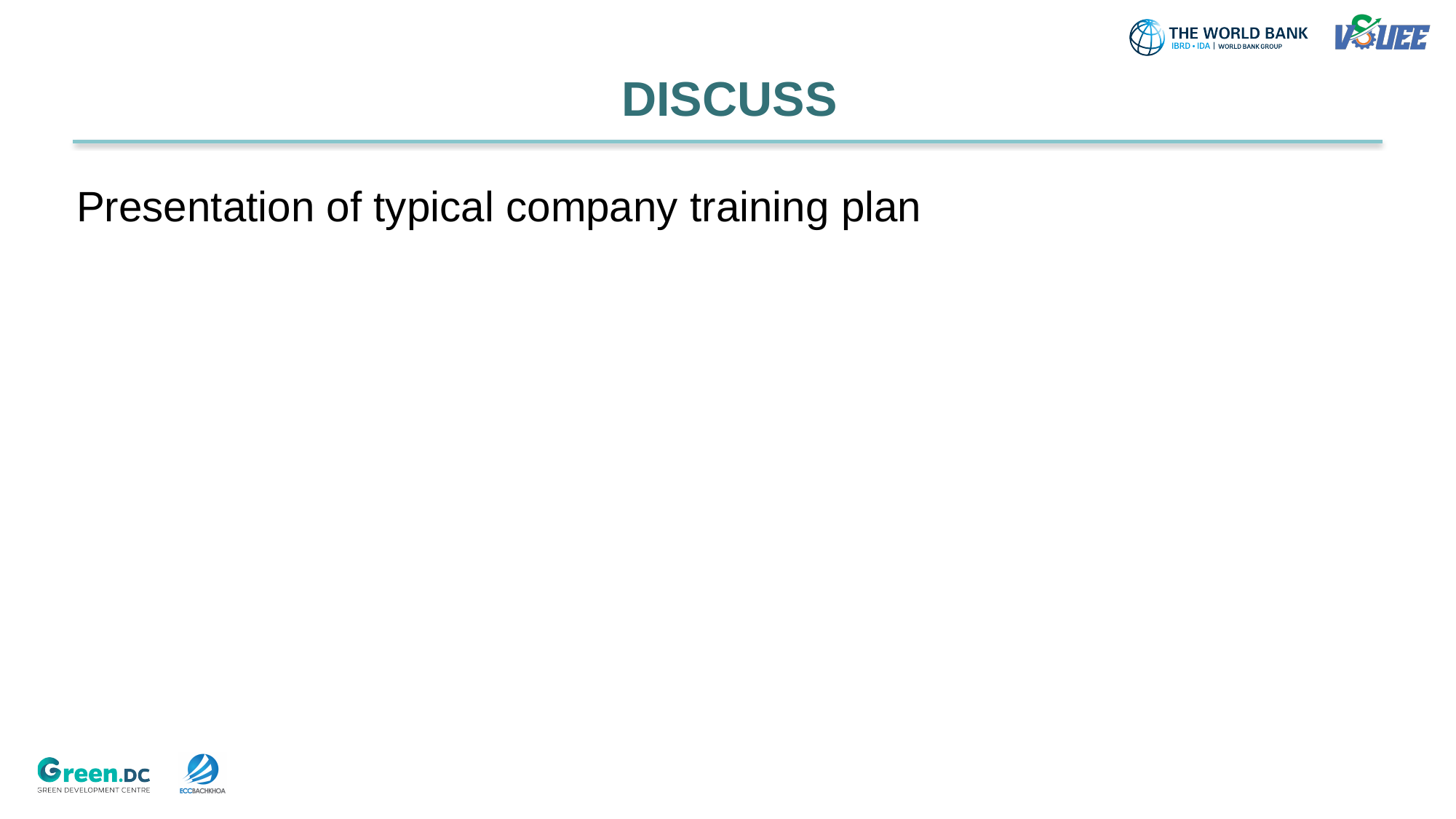

DISCUSS
# Presentation of typical company training plan